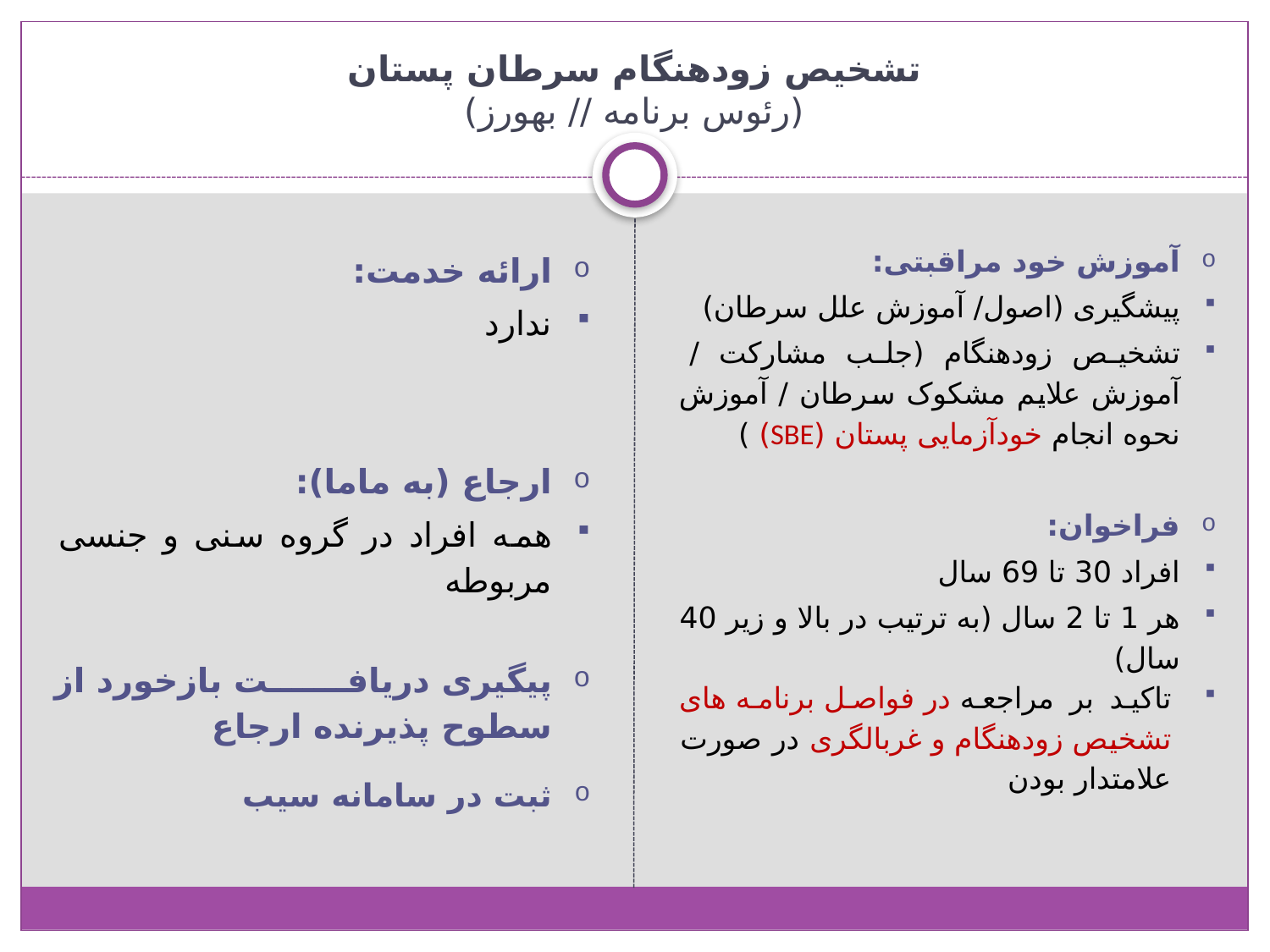

# تشخیص زودهنگام سرطان پستان (رئوس برنامه // بهورز)

ارائه خدمت:
ندارد

ارجاع (به ماما):
همه افراد در گروه سنی و جنسی مربوطه

پیگیری دريافت بازخورد از سطوح پذيرنده ارجاع
ثبت در سامانه سیب

آموزش خود مراقبتی:
پیشگیری (اصول/ آموزش علل سرطان)
تشخیص زودهنگام (جلب مشارکت / آموزش علایم مشکوک سرطان / آموزش نحوه انجام خودآزمایی پستان (SBE) )

فراخوان:
افراد 30 تا 69 سال
هر 1 تا 2 سال (به ترتیب در بالا و زیر 40 سال)
تاکید بر مراجعه در فواصل برنامه های تشخیص زودهنگام و غربالگری در صورت علامتدار بودن